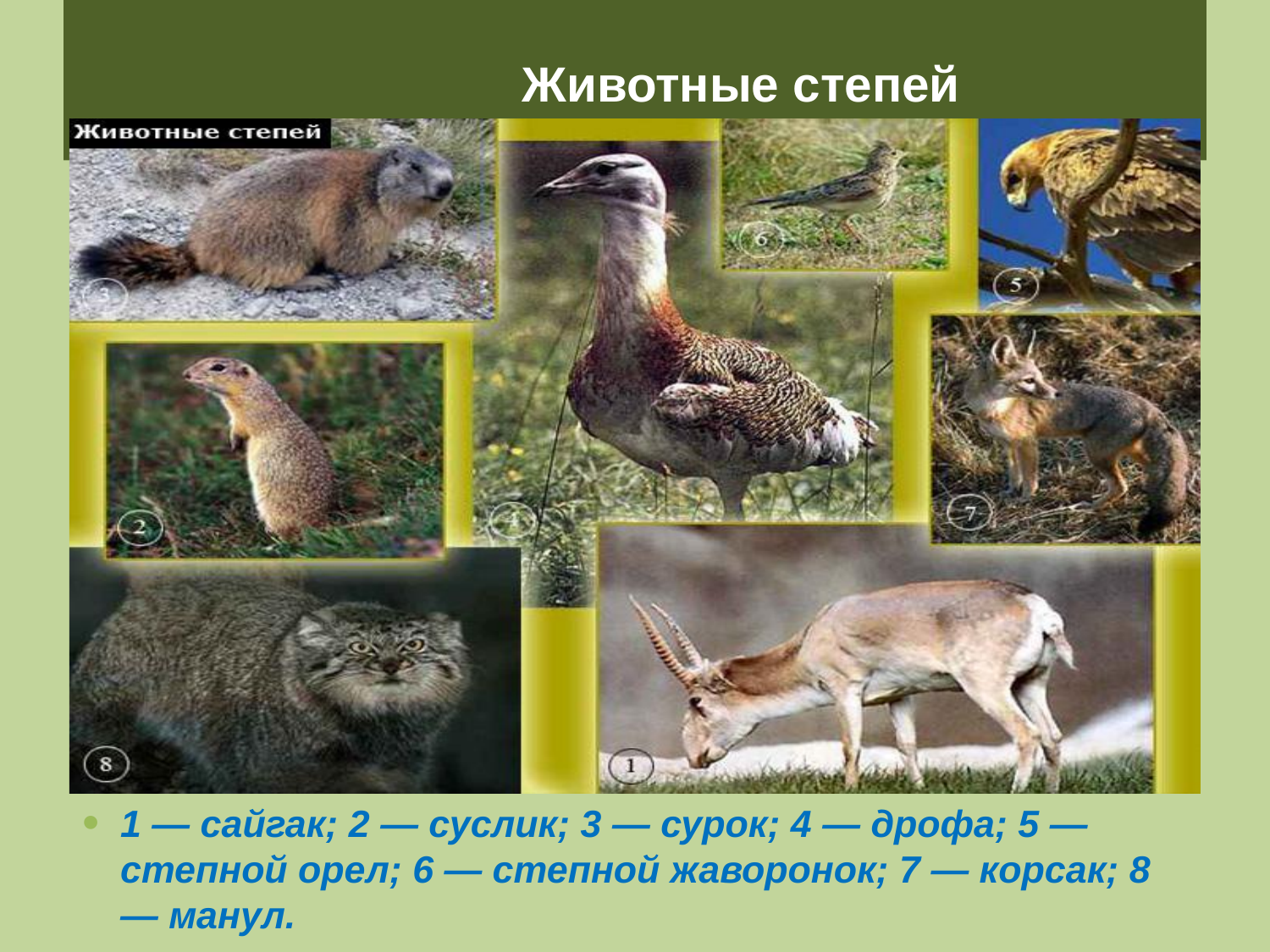

# Животные степей

1 — сайгак; 2 — суслик; 3 — сурок; 4 — дрофа; 5 — степной орел; 6 — степной жаворонок; 7 — корсак; 8 — манул.